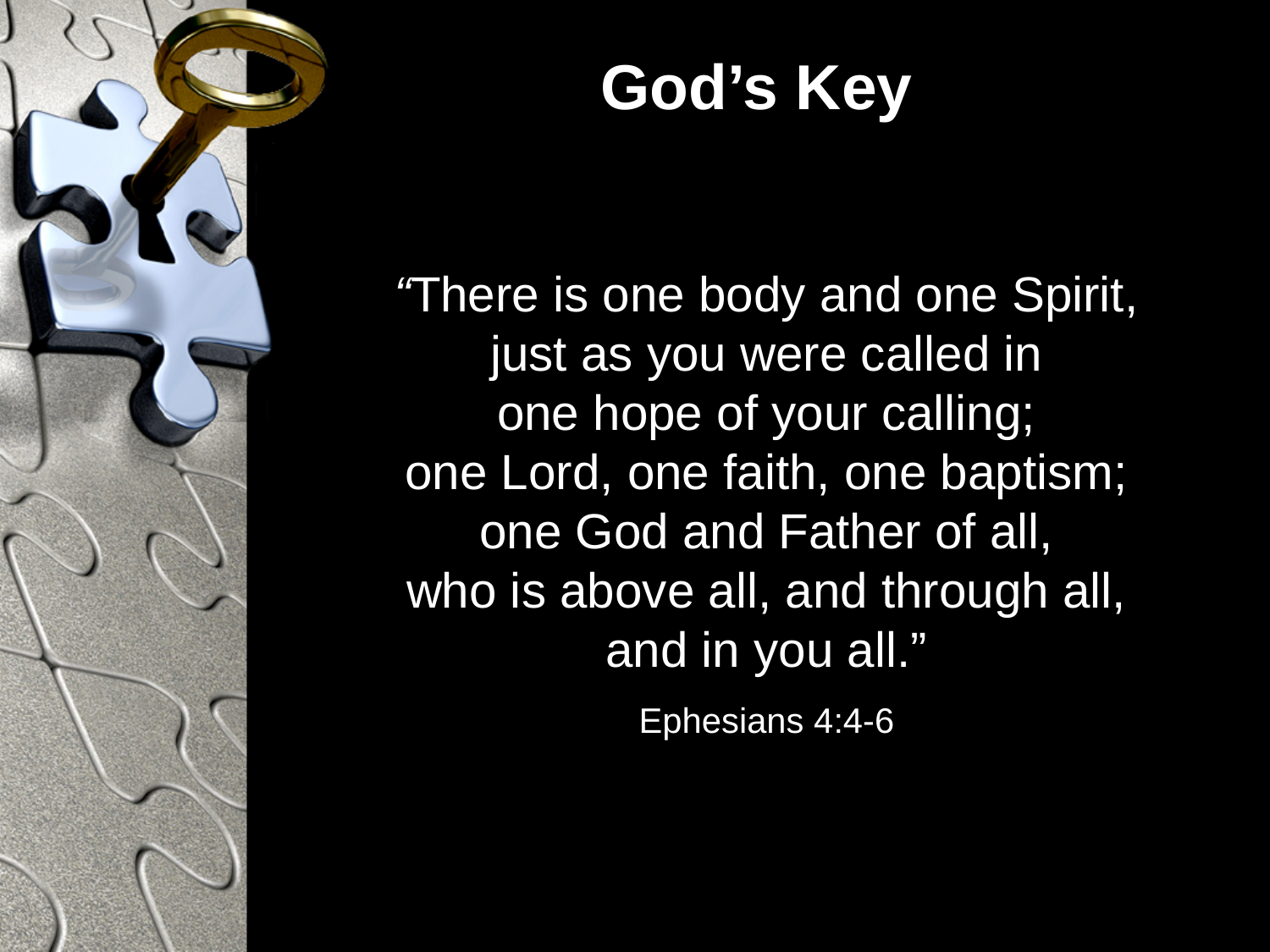

# God’s Key
“There is one body and one Spirit, just as you were called in
one hope of your calling;
one Lord, one faith, one baptism;
one God and Father of all,
who is above all, and through all, and in you all.”
Ephesians 4:4-6